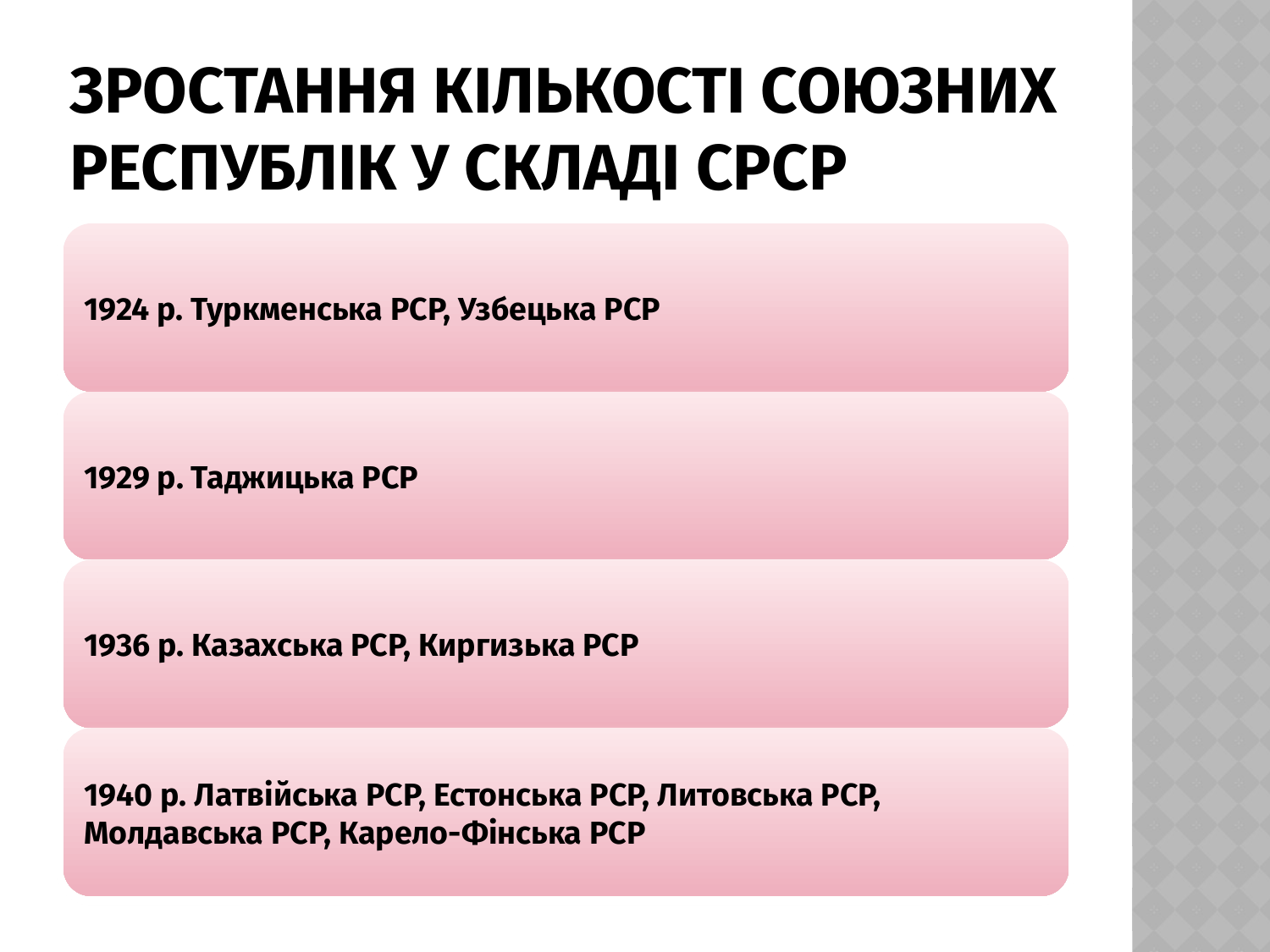

# Зростання кількості союзних республік у складі СРСР
1924 р. Туркменська РСР, Узбецька РСР
1929 р. Таджицька РСР
1936 р. Казахська РСР, Киргизька РСР
1940 р. Латвійська РСР, Естонська РСР, Литовська РСР, Молдавська РСР, Карело-Фінська РСР